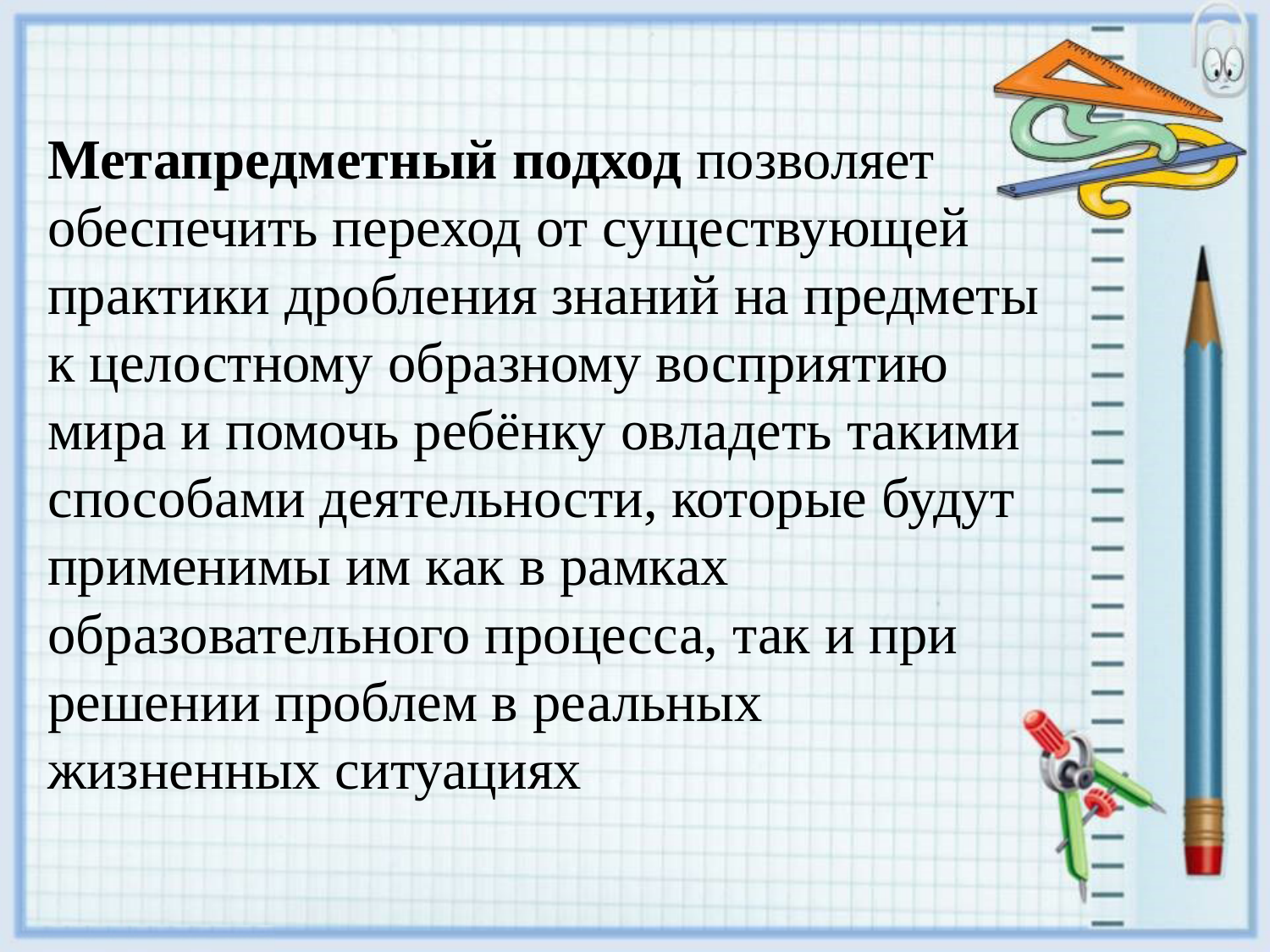

Метапредметный подход позволяет обеспечить переход от существующей практики дробления знаний на предметы к целостному образному восприятию мира и помочь ребёнку овладеть такими способами деятельности, которые будут применимы им как в рамках образовательного процесса, так и при решении проблем в реальных жизненных ситуациях